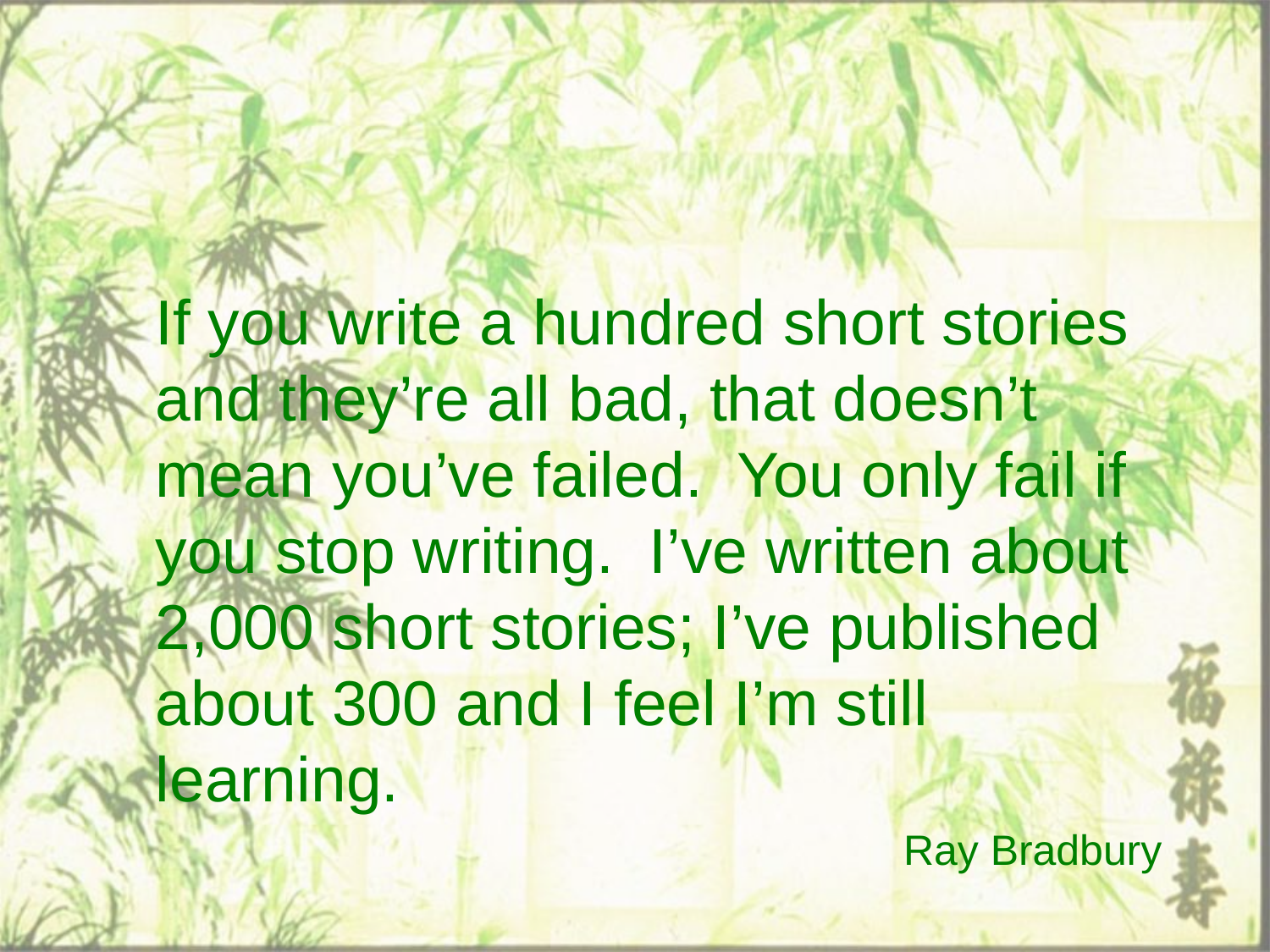

If you write a hundred short stories and they’re all bad, that doesn’t mean you’ve failed.  You only fail if you stop writing.  I’ve written about 2,000 short stories; I’ve published about 300 and I feel I’m still learning.
Ray Bradbury